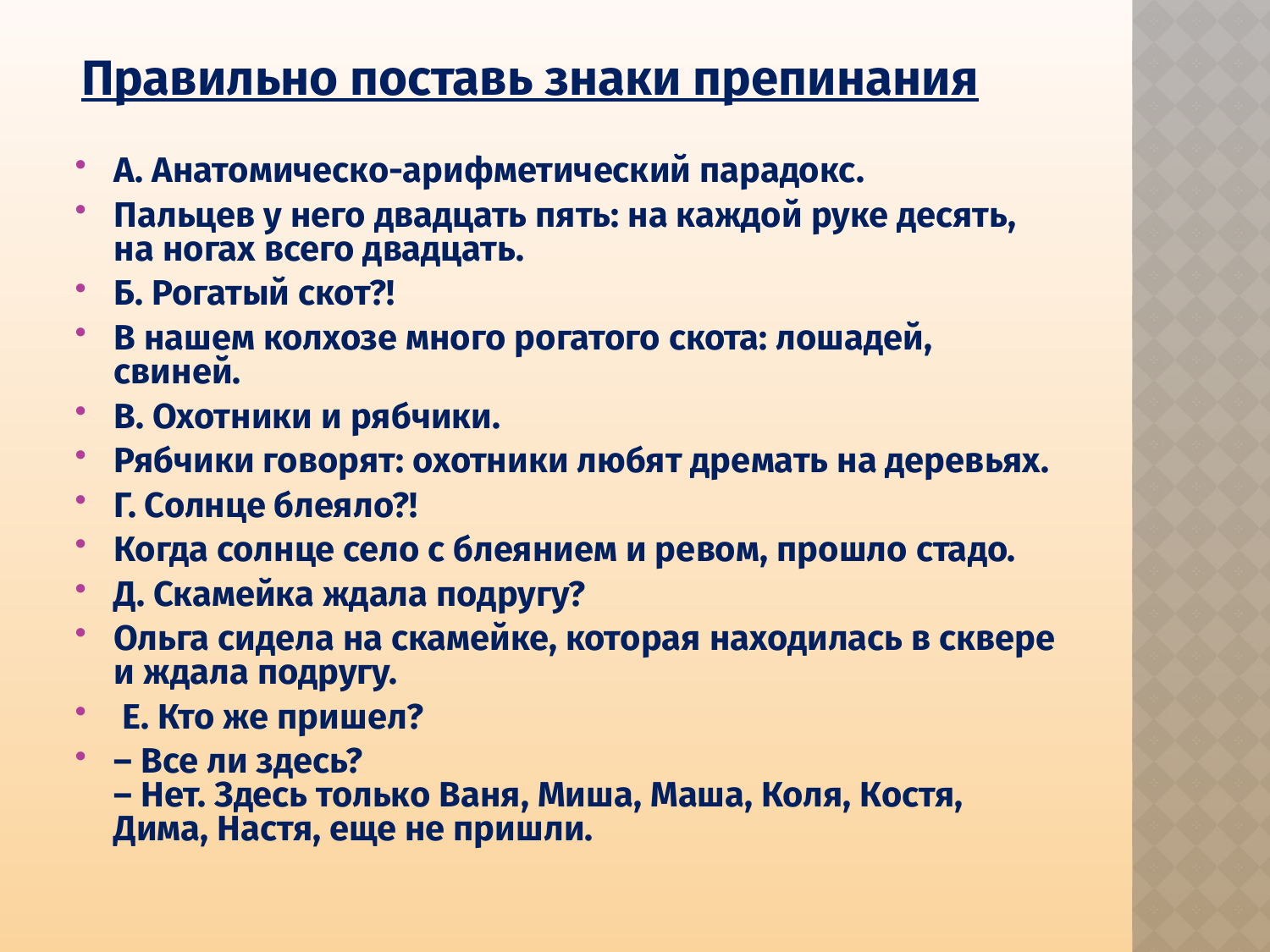

# Правильно поставь знаки препинания

А. Анатомическо-арифметический парадокс.
Пальцев у него двадцать пять: на каждой руке десять, на ногах всего двадцать.
Б. Рогатый скот?!
В нашем колхозе много рогатого скота: лошадей, свиней.
В. Охотники и рябчики.
Рябчики говорят: охотники любят дремать на деревьях.
Г. Солнце блеяло?!
Когда солнце село с блеянием и ревом, прошло стадо.
Д. Скамейка ждала подругу?
Ольга сидела на скамейке, которая находилась в сквере и ждала подругу.
 Е. Кто же пришел?
– Все ли здесь?
– Нет. Здесь только Ваня, Миша, Маша, Коля, Костя, Дима, Настя, еще не пришли.